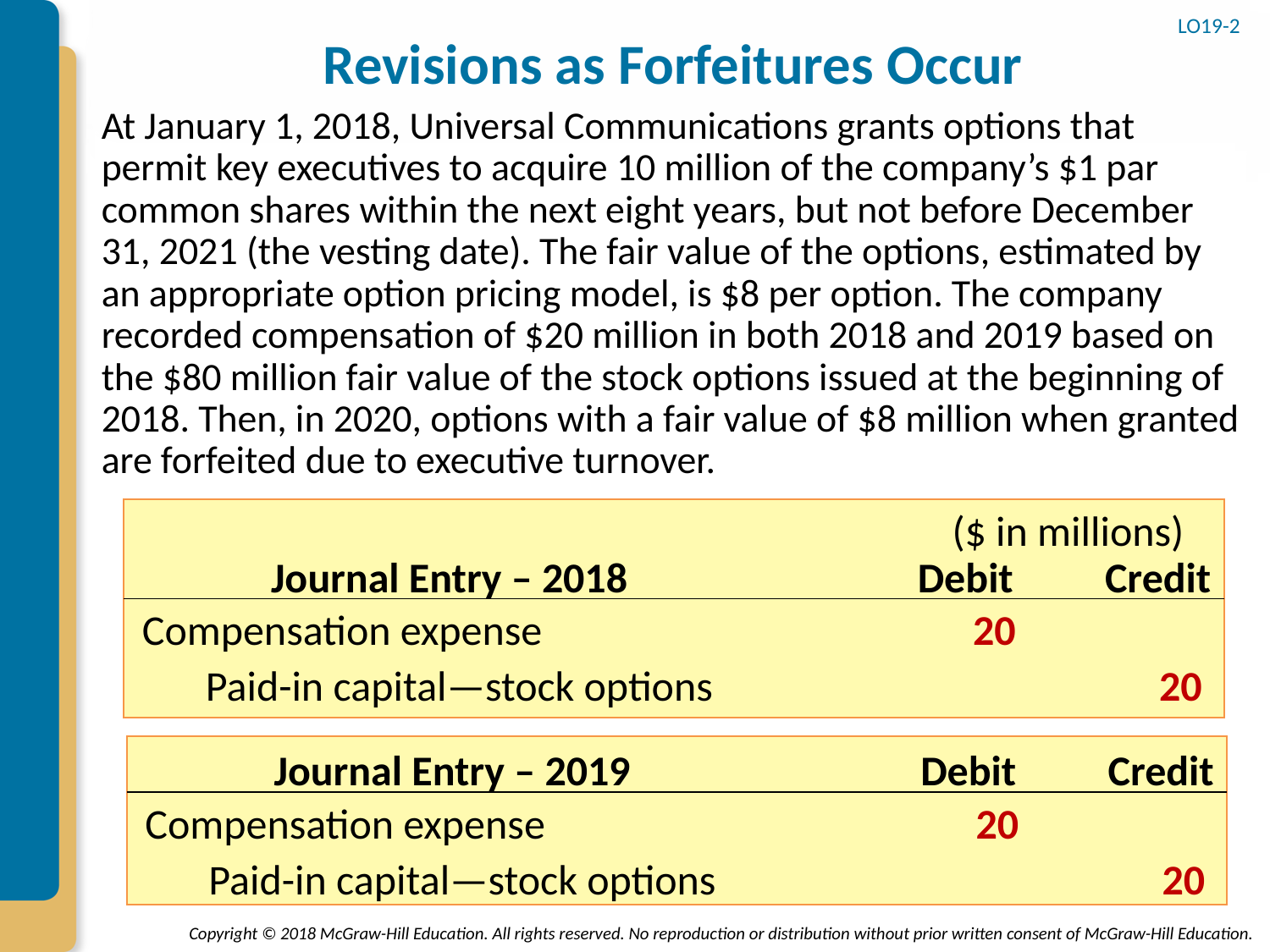

# Revisions as Forfeitures Occur
LO19-2
At January 1, 2018, Universal Communications grants options that permit key executives to acquire 10 million of the company’s $1 par common shares within the next eight years, but not before December 31, 2021 (the vesting date). The fair value of the options, estimated by an appropriate option pricing model, is $8 per option. The company recorded compensation of $20 million in both 2018 and 2019 based on the $80 million fair value of the stock options issued at the beginning of 2018. Then, in 2020, options with a fair value of $8 million when granted are forfeited due to executive turnover.
($ in millions)

Journal Entry – 2018
Debit
Credit
Compensation expense
20
Paid-in capital—stock options
20

Credit
Journal Entry – 2019
Debit
Compensation expense
20
Paid-in capital—stock options
20